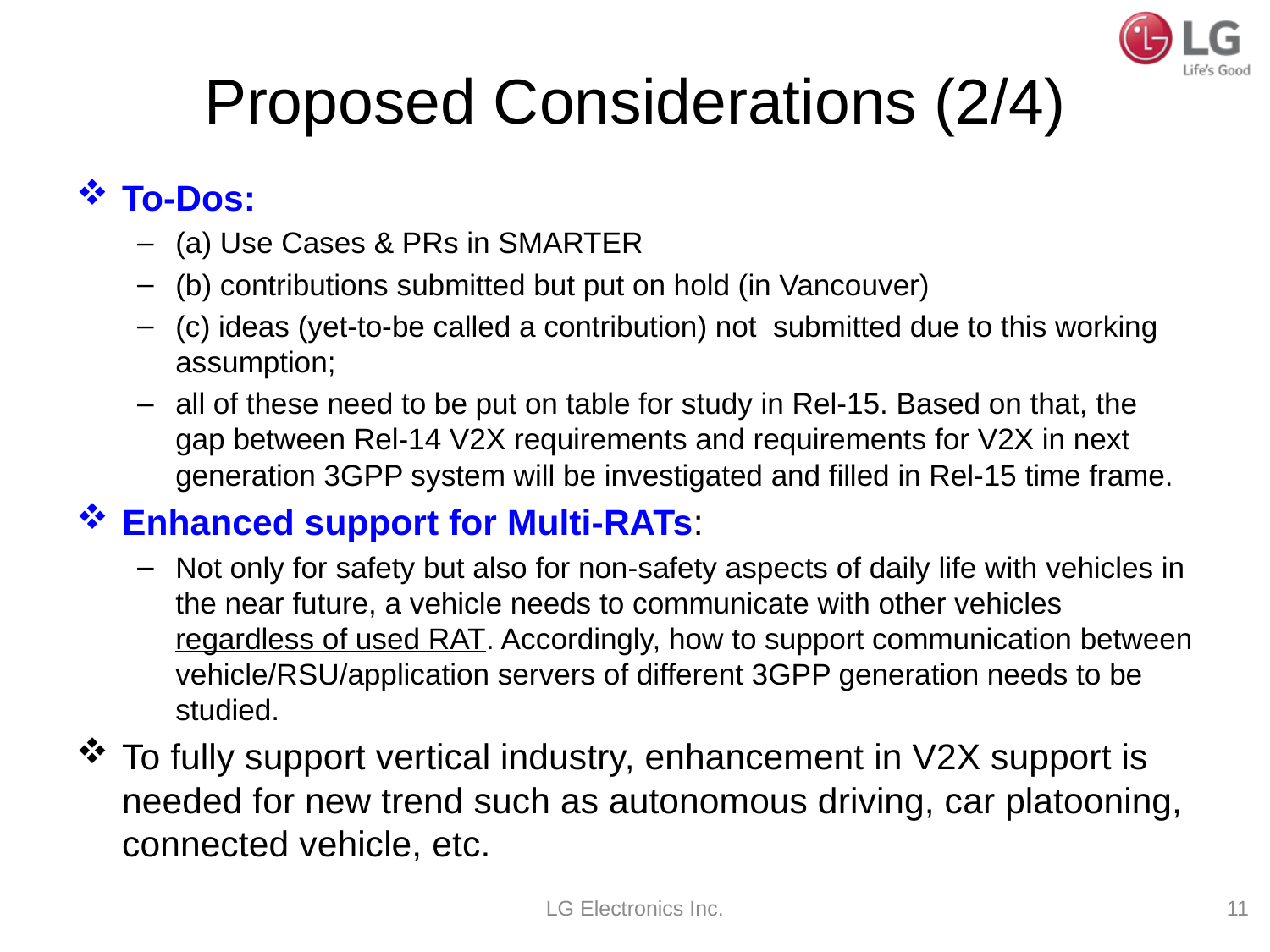

# Proposed Considerations (2/4)
To-Dos:
(a) Use Cases & PRs in SMARTER
(b) contributions submitted but put on hold (in Vancouver)
(c) ideas (yet-to-be called a contribution) not  submitted due to this working assumption;
all of these need to be put on table for study in Rel-15. Based on that, the gap between Rel-14 V2X requirements and requirements for V2X in next generation 3GPP system will be investigated and filled in Rel-15 time frame.
Enhanced support for Multi-RATs:
Not only for safety but also for non-safety aspects of daily life with vehicles in the near future, a vehicle needs to communicate with other vehicles regardless of used RAT. Accordingly, how to support communication between vehicle/RSU/application servers of different 3GPP generation needs to be studied.
To fully support vertical industry, enhancement in V2X support is needed for new trend such as autonomous driving, car platooning, connected vehicle, etc.
LG Electronics Inc.
11